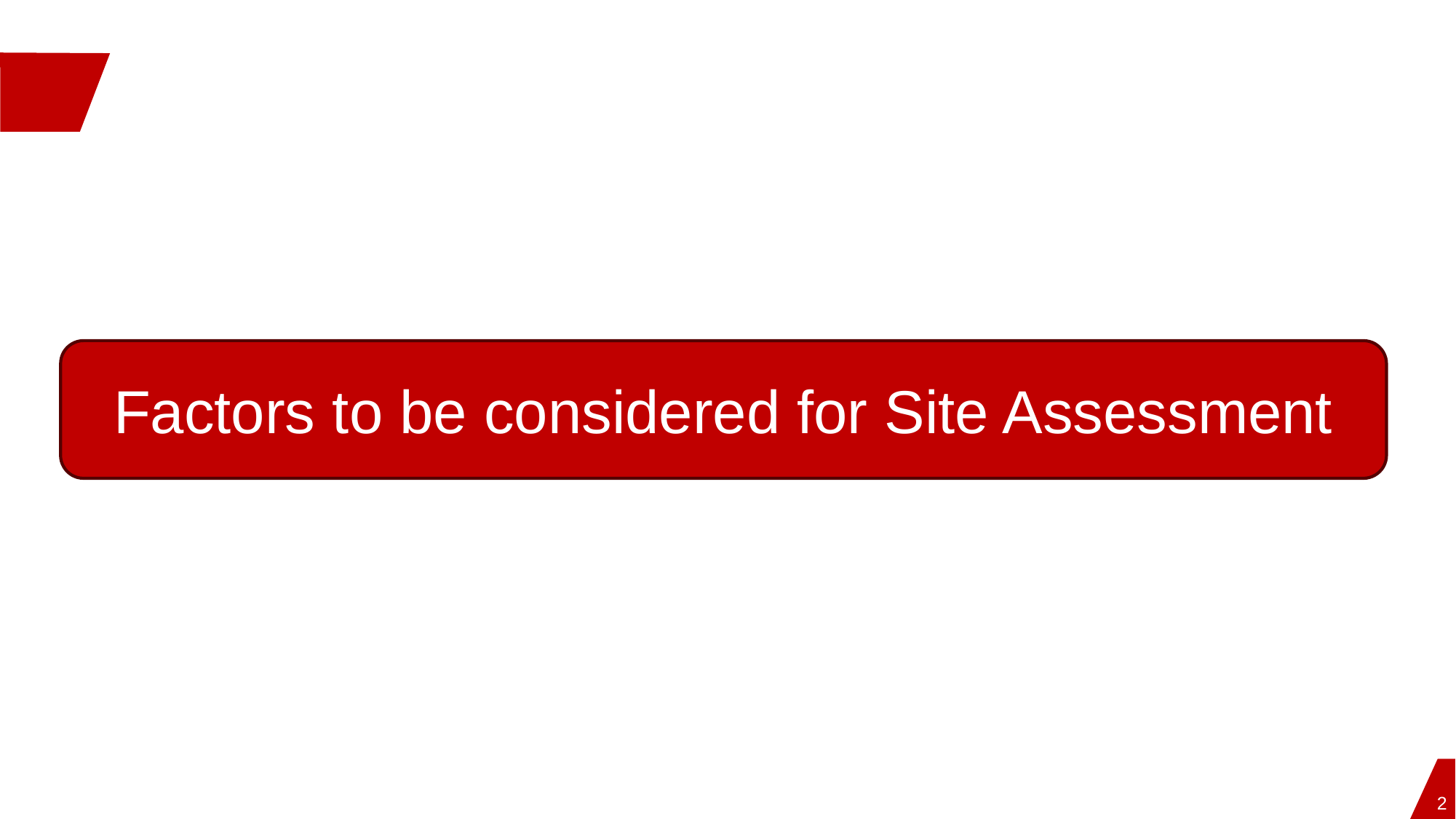

Factors to be considered for Site Assessment
2